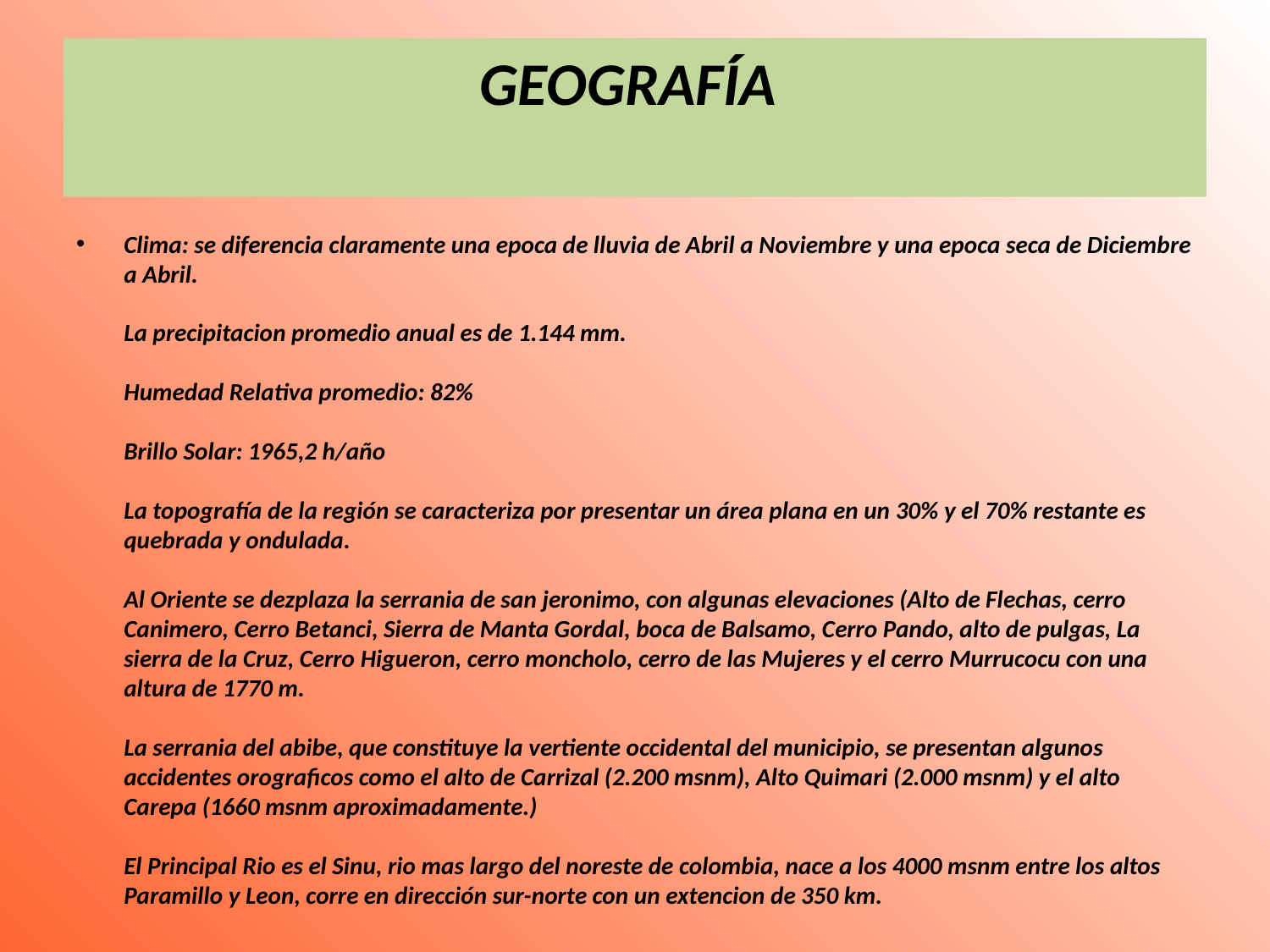

# GEOGRAFÍA
Clima: se diferencia claramente una epoca de lluvia de Abril a Noviembre y una epoca seca de Diciembre a Abril.
La precipitacion promedio anual es de 1.144 mm.
Humedad Relativa promedio: 82%
Brillo Solar: 1965,2 h/año
La topografía de la región se caracteriza por presentar un área plana en un 30% y el 70% restante es quebrada y ondulada.
Al Oriente se dezplaza la serrania de san jeronimo, con algunas elevaciones (Alto de Flechas, cerro Canimero, Cerro Betanci, Sierra de Manta Gordal, boca de Balsamo, Cerro Pando, alto de pulgas, La sierra de la Cruz, Cerro Higueron, cerro moncholo, cerro de las Mujeres y el cerro Murrucocu con una altura de 1770 m.
La serrania del abibe, que constituye la vertiente occidental del municipio, se presentan algunos accidentes orograficos como el alto de Carrizal (2.200 msnm), Alto Quimari (2.000 msnm) y el alto Carepa (1660 msnm aproximadamente.)
El Principal Rio es el Sinu, rio mas largo del noreste de colombia, nace a los 4000 msnm entre los altos Paramillo y Leon, corre en dirección sur-norte con un extencion de 350 km.